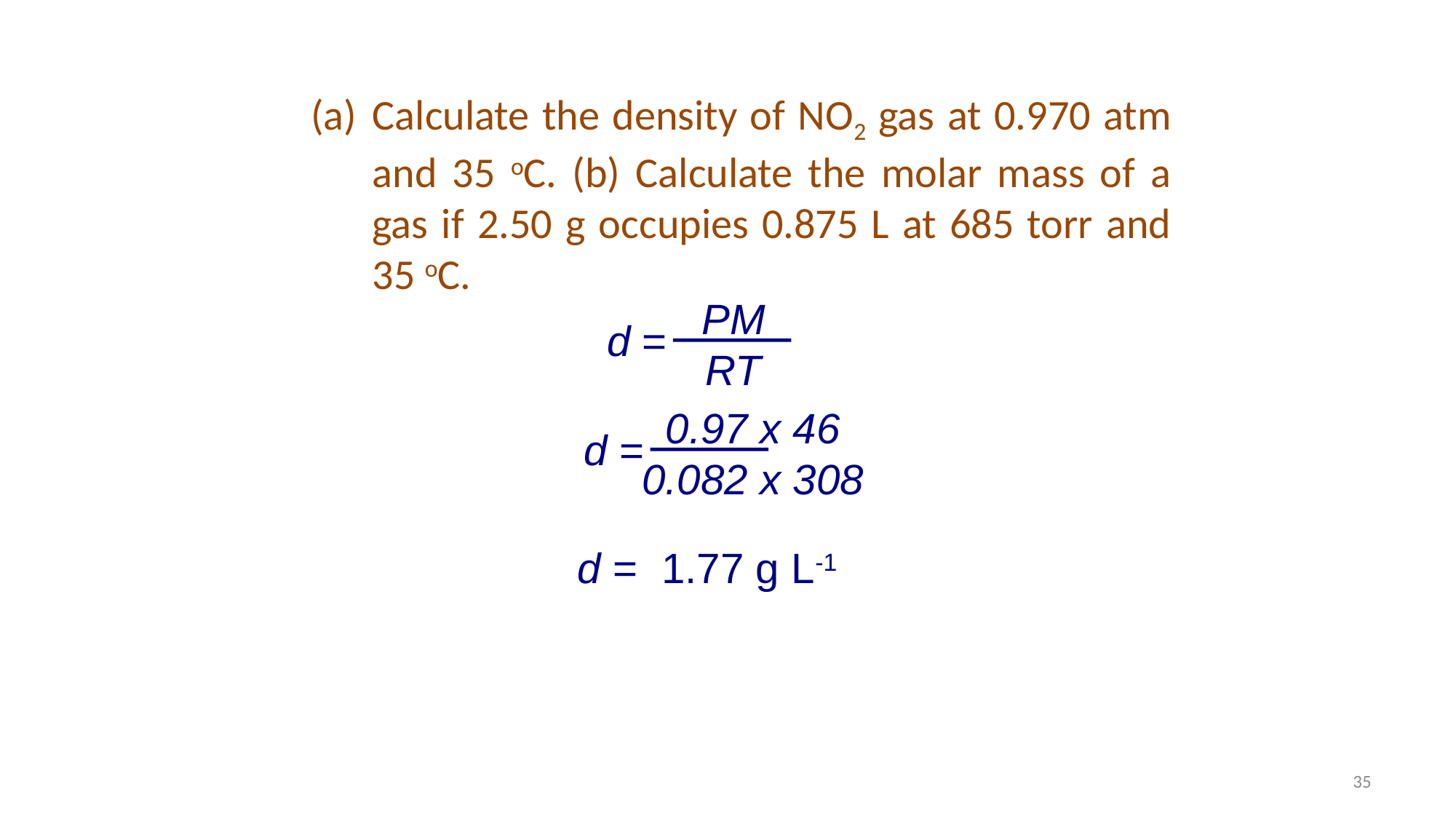

Calculate the density of NO2 gas at 0.970 atm and 35 oC. (b) Calculate the molar mass of a gas if 2.50 g occupies 0.875 L at 685 torr and 35 oC.

PM
RT
d =

0.97 x 46
0.082 x 308
d =

d =  1.77 g L-1
35